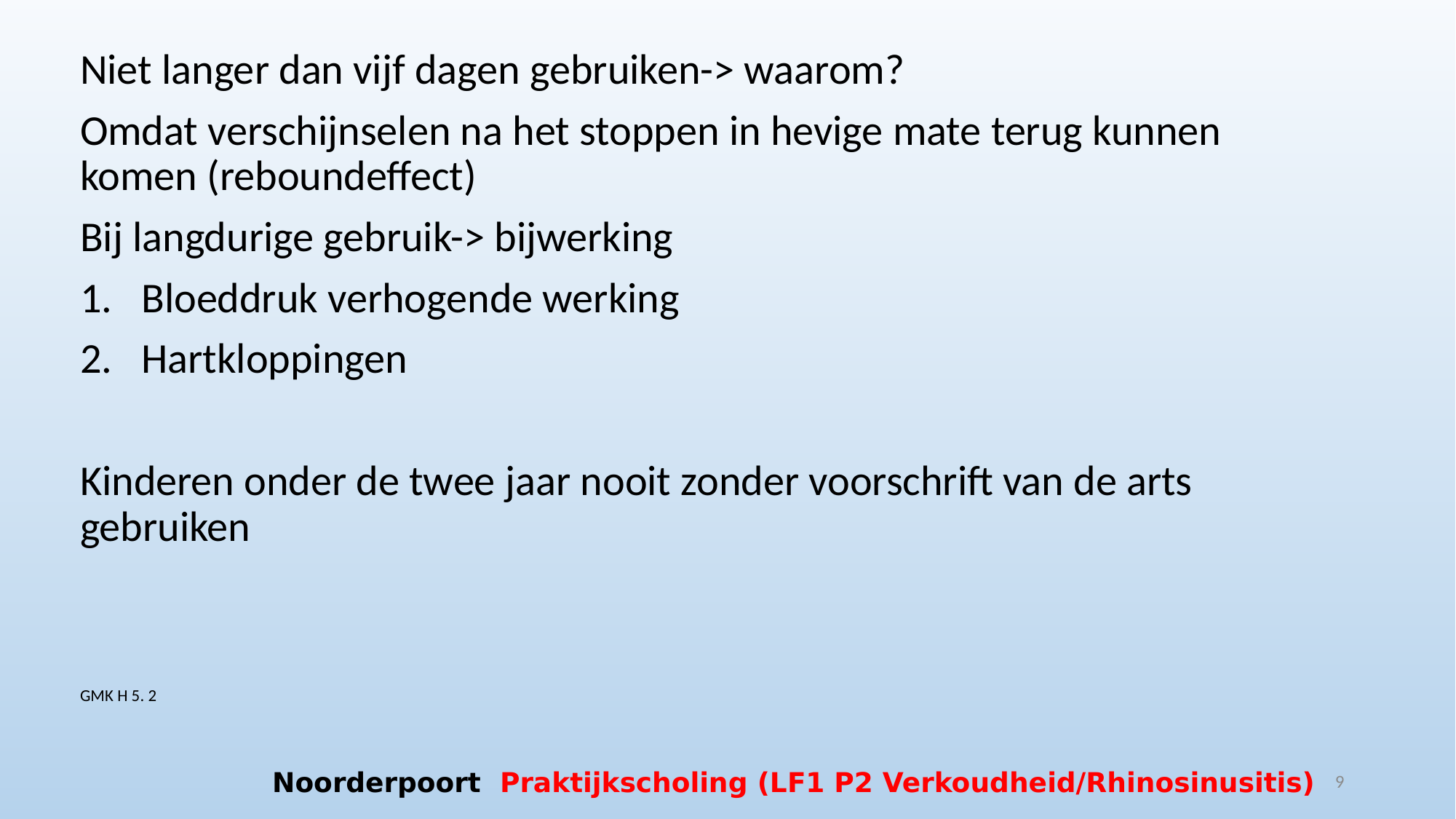

Niet langer dan vijf dagen gebruiken-> waarom?
Omdat verschijnselen na het stoppen in hevige mate terug kunnen komen (reboundeffect)
Bij langdurige gebruik-> bijwerking
Bloeddruk verhogende werking
Hartkloppingen

Kinderen onder de twee jaar nooit zonder voorschrift van de arts gebruiken

GMK H 5. 2

9
Noorderpoort  Praktijkscholing (LF1 P2 Verkoudheid/Rhinosinusitis)